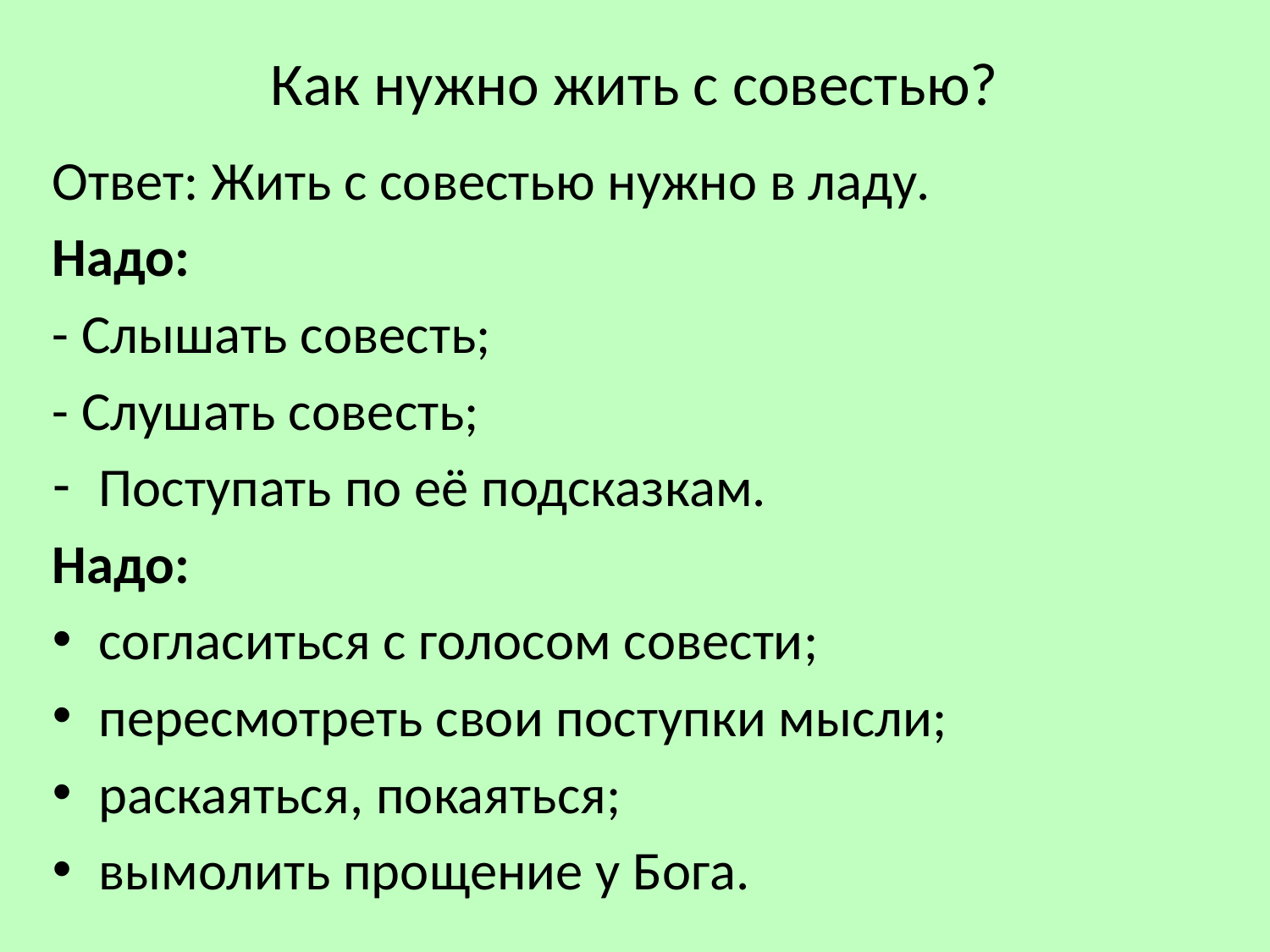

# Как нужно жить с совестью?
Ответ: Жить с совестью нужно в ладу.
Надо:
- Слышать совесть;
- Слушать совесть;
Поступать по её подсказкам.
Надо:
согласиться с голосом совести;
пересмотреть свои поступки мысли;
раскаяться, покаяться;
вымолить прощение у Бога.